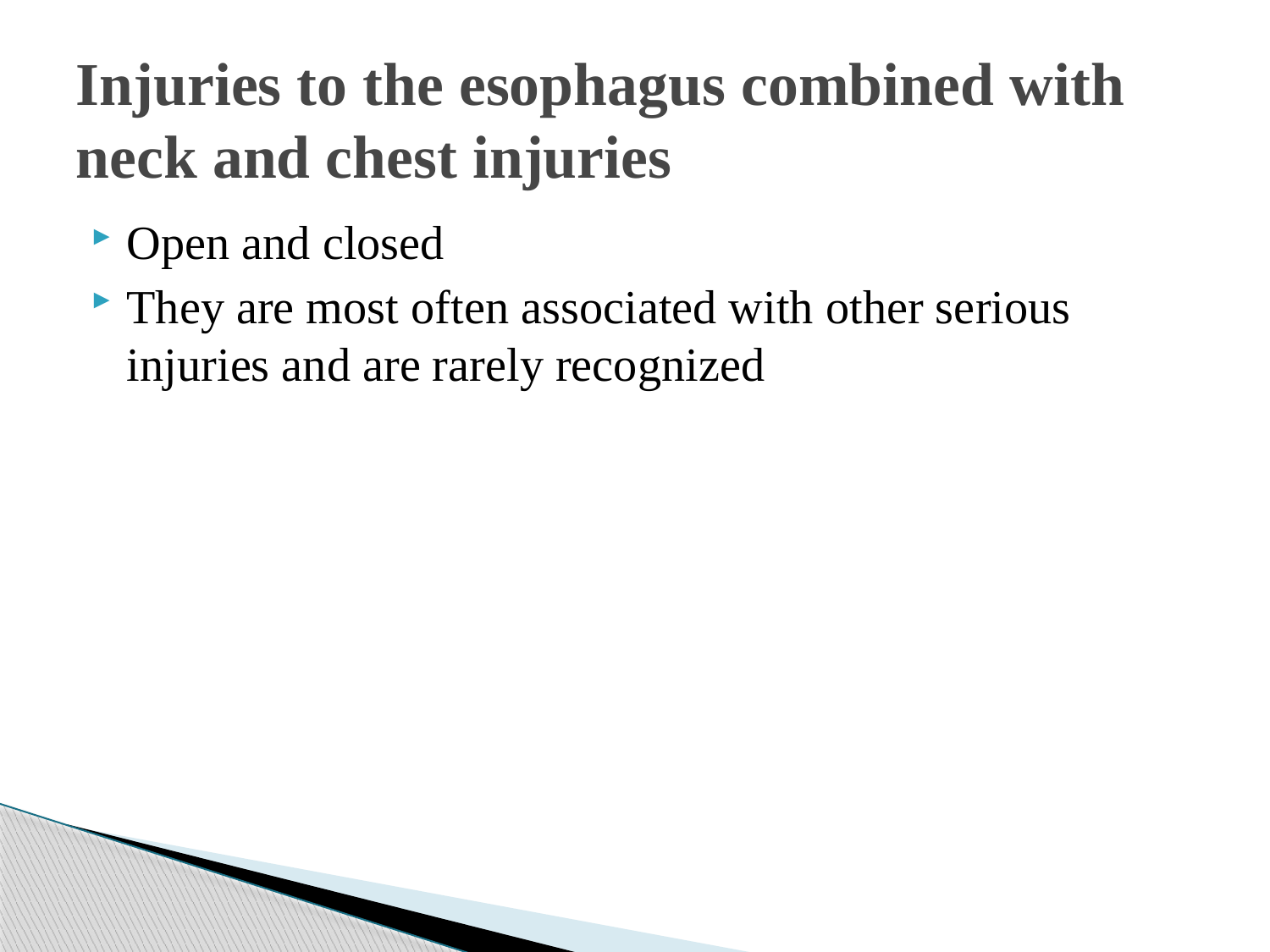

# Injuries to the esophagus combined with neck and chest injuries
Open and closed
They are most often associated with other serious injuries and are rarely recognized